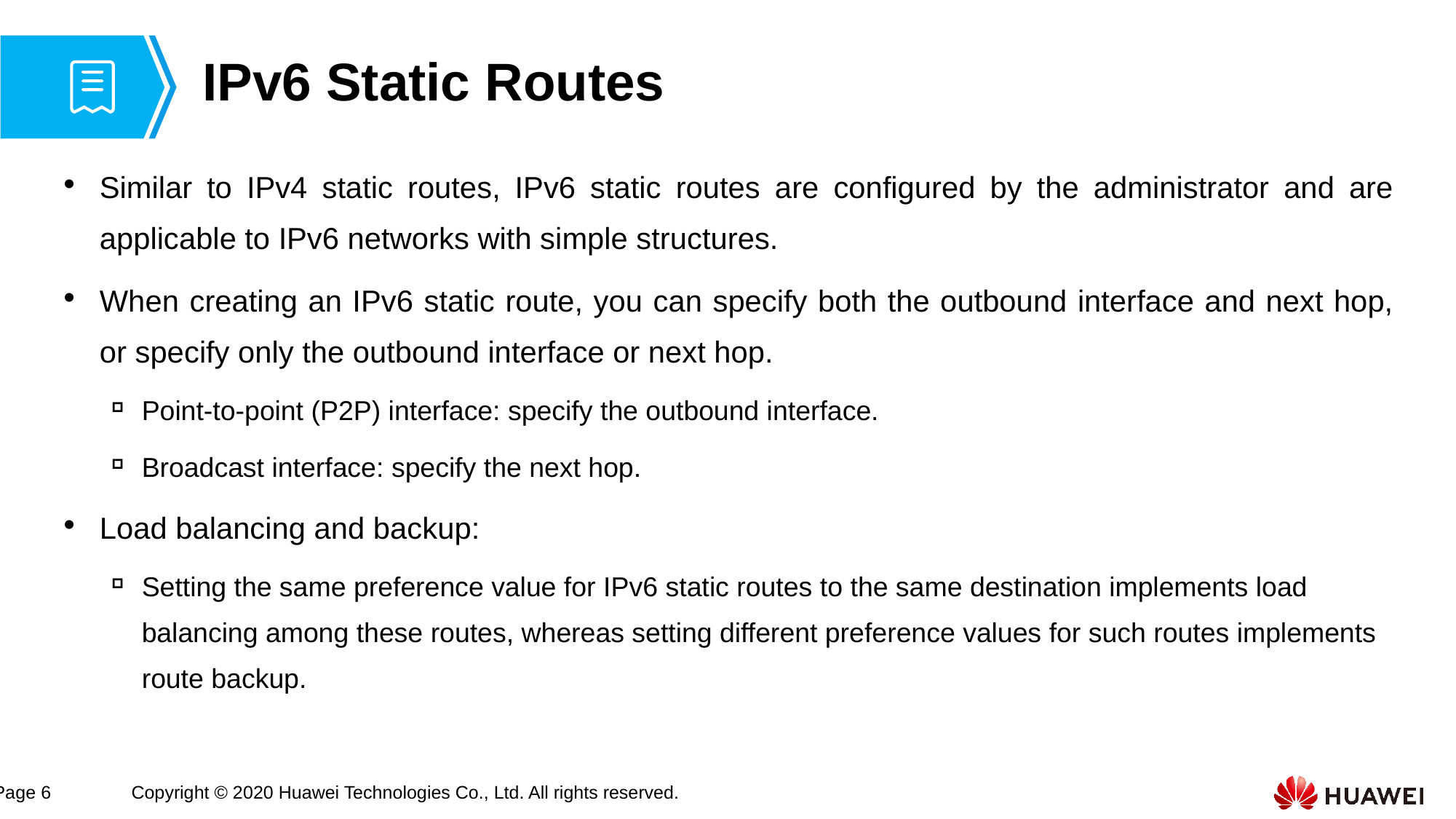

# IPv6 Static Routes
Similar to IPv4 static routes, IPv6 static routes are configured by the administrator and are applicable to IPv6 networks with simple structures.
When creating an IPv6 static route, you can specify both the outbound interface and next hop, or specify only the outbound interface or next hop.
Point-to-point (P2P) interface: specify the outbound interface.
Broadcast interface: specify the next hop.
Load balancing and backup:
Setting the same preference value for IPv6 static routes to the same destination implements load balancing among these routes, whereas setting different preference values for such routes implements route backup.